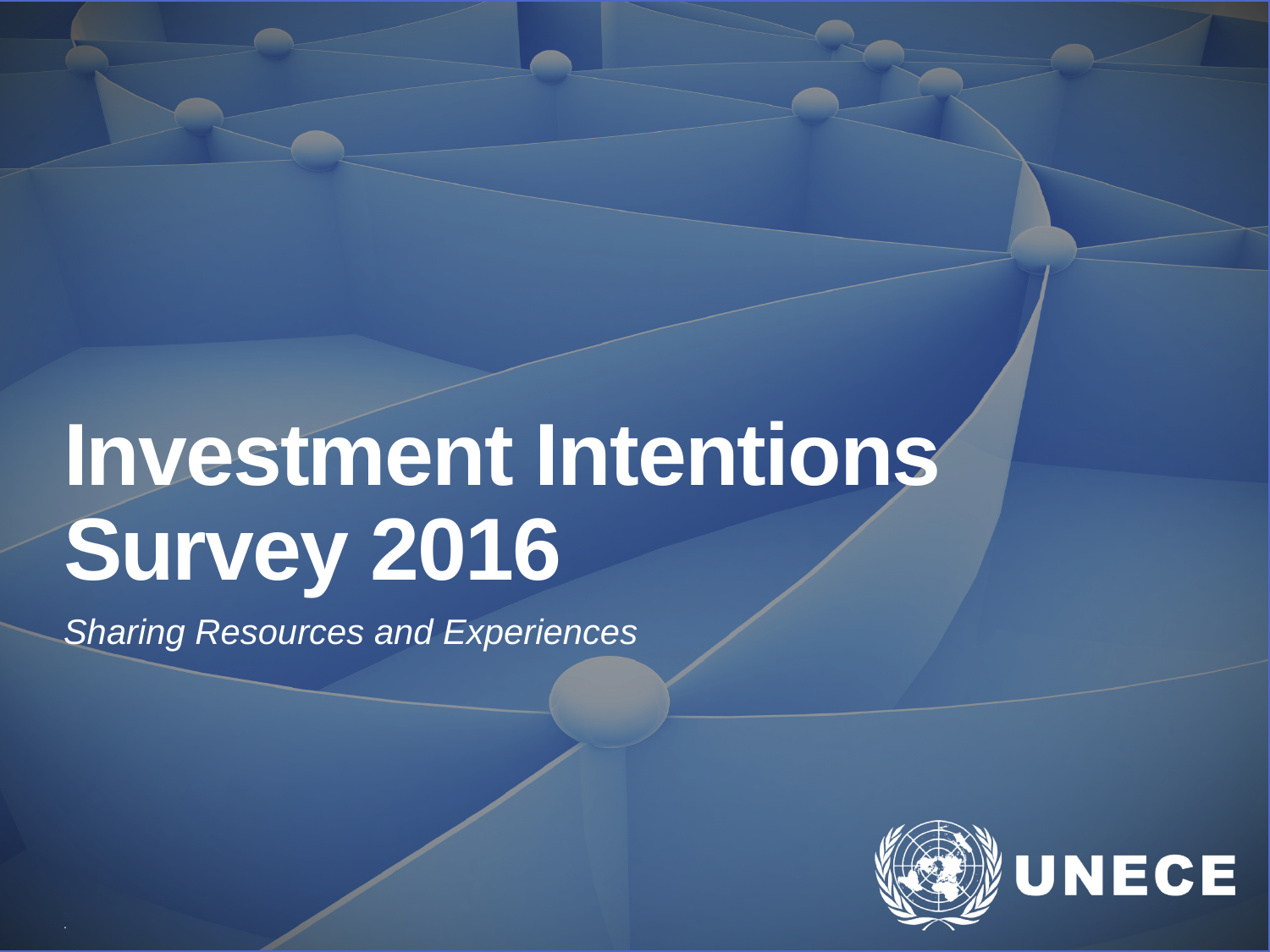

# Investment Intentions Survey 2016
Sharing Resources and Experiences